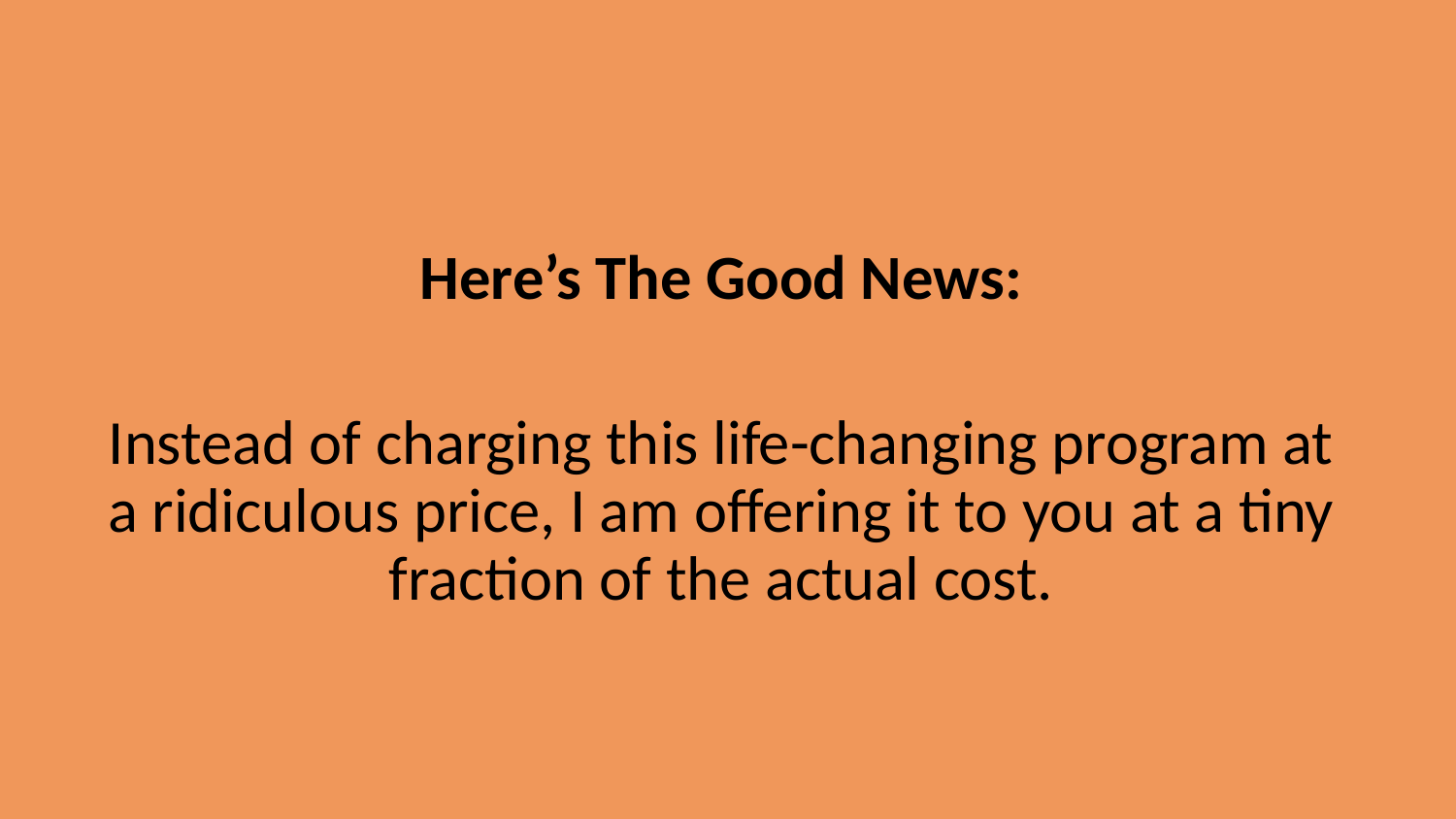

Here’s The Good News:

Instead of charging this life-changing program at a ridiculous price, I am offering it to you at a tiny fraction of the actual cost.